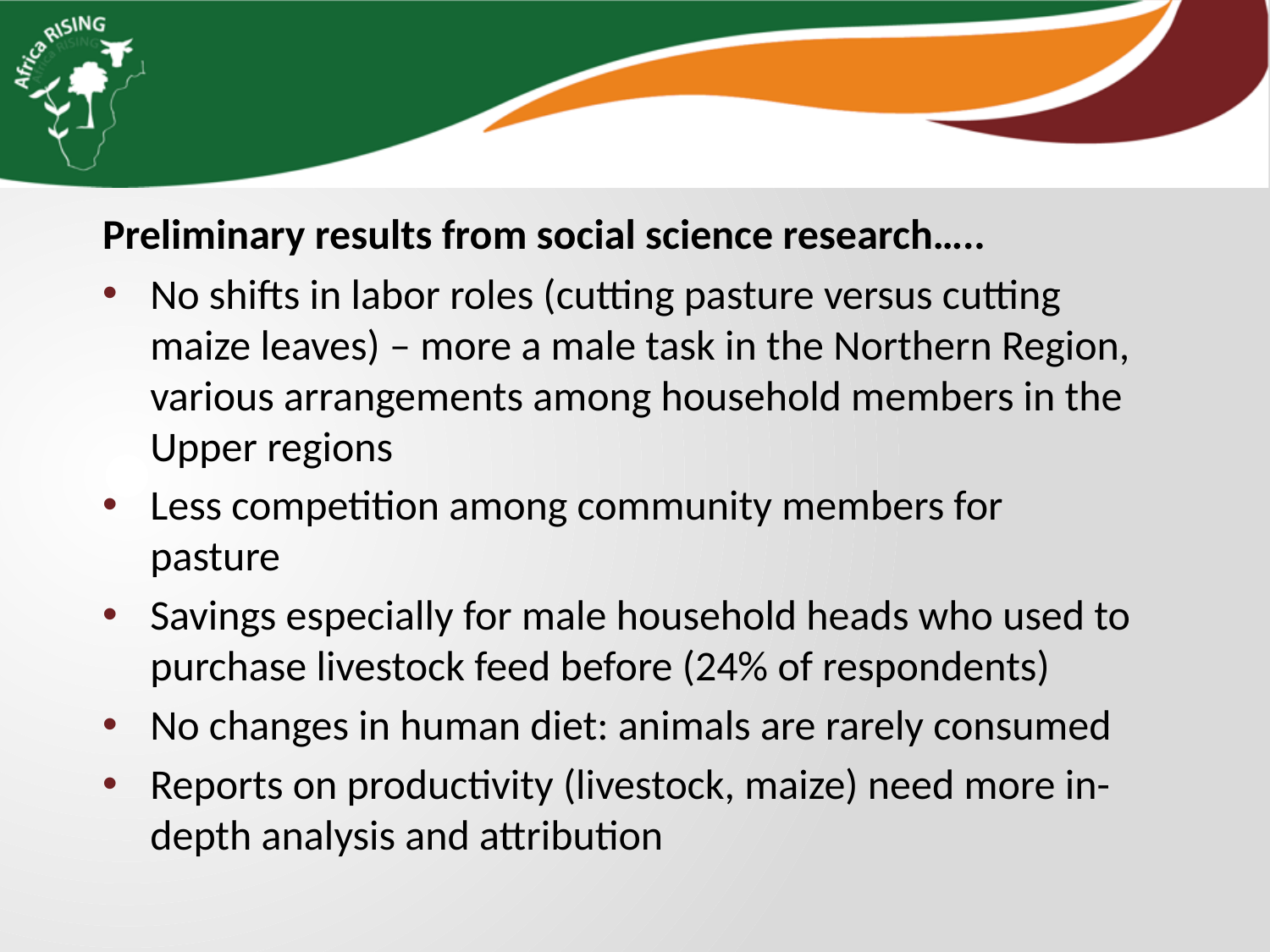

Preliminary results from social science research…..
No shifts in labor roles (cutting pasture versus cutting maize leaves) – more a male task in the Northern Region, various arrangements among household members in the Upper regions
Less competition among community members for pasture
Savings especially for male household heads who used to purchase livestock feed before (24% of respondents)
No changes in human diet: animals are rarely consumed
Reports on productivity (livestock, maize) need more in-depth analysis and attribution